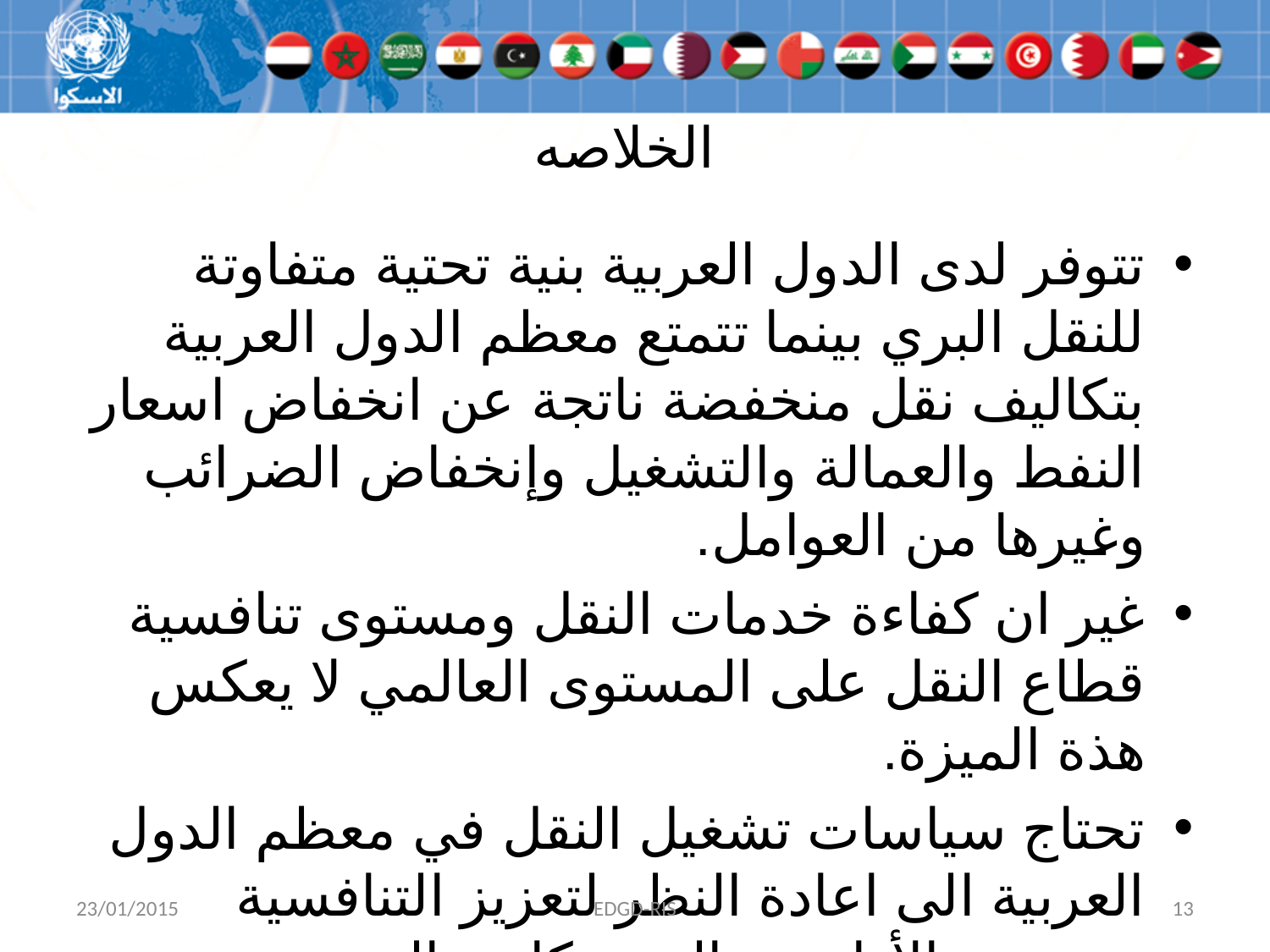

# الخلاصه
تتوفر لدى الدول العربية بنية تحتية متفاوتة للنقل البري بينما تتمتع معظم الدول العربية بتكاليف نقل منخفضة ناتجة عن انخفاض اسعار النفط والعمالة والتشغيل وإنخفاض الضرائب وغيرها من العوامل.
غير ان كفاءة خدمات النقل ومستوى تنافسية قطاع النقل على المستوى العالمي لا يعكس هذة الميزة.
تحتاج سياسات تشغيل النقل في معظم الدول العربية الى اعادة النظر لتعزيز التنافسية وتحسين الأداء ومعالجة مكامن الضعف بالأستفادة من المزايا النسبية المتوفرة.
23/01/2015
EDGD-RIS
13